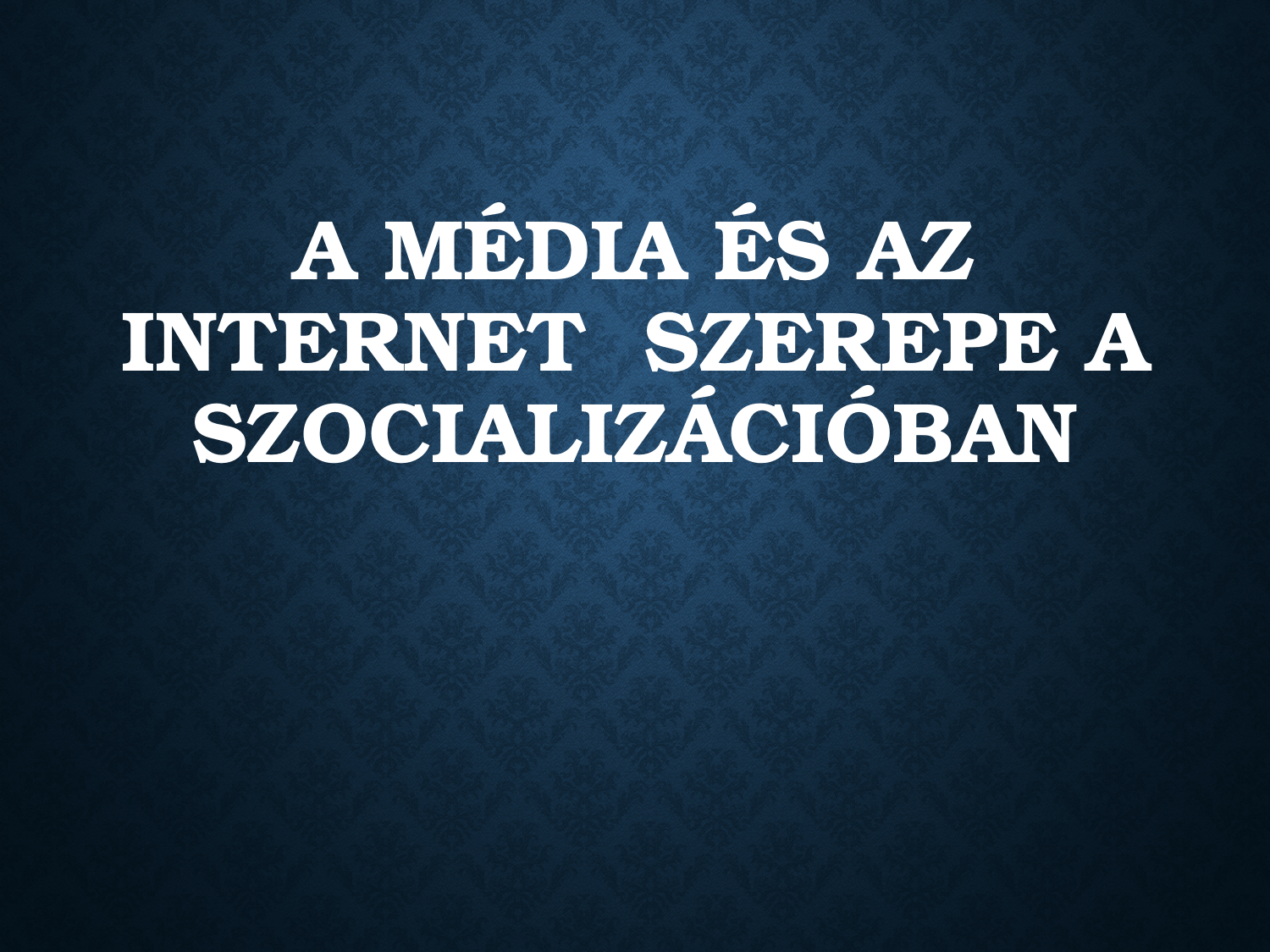

# A média és az internet  szerepe a szocializációban